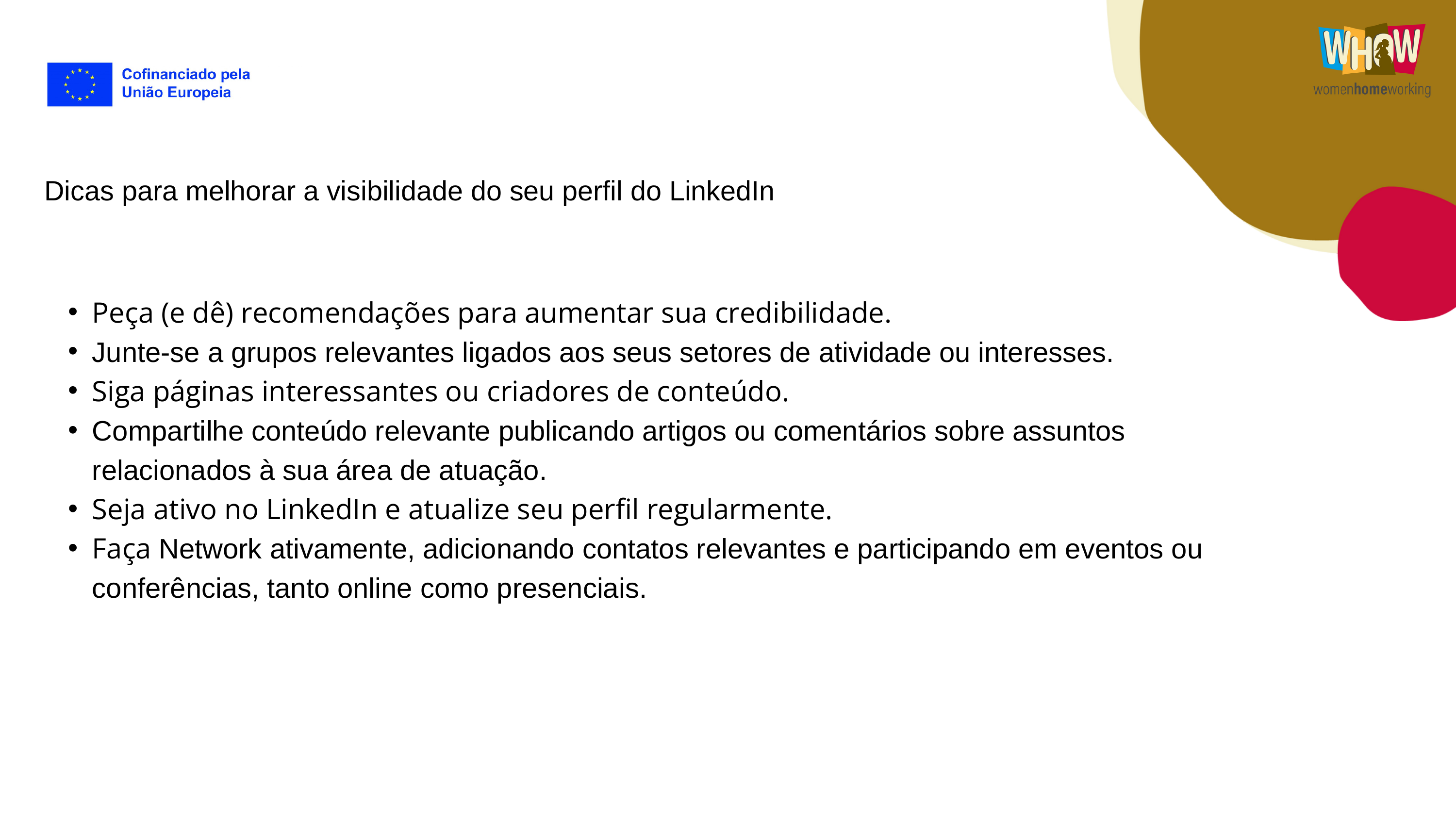

Dicas para melhorar a visibilidade do seu perfil do LinkedIn
Peça (e dê) recomendações para aumentar sua credibilidade.
Junte-se a grupos relevantes ligados aos seus setores de atividade ou interesses.
Siga páginas interessantes ou criadores de conteúdo.
Compartilhe conteúdo relevante publicando artigos ou comentários sobre assuntos relacionados à sua área de atuação.
Seja ativo no LinkedIn e atualize seu perfil regularmente.
Faça Network ativamente, adicionando contatos relevantes e participando em eventos ou conferências, tanto online como presenciais.